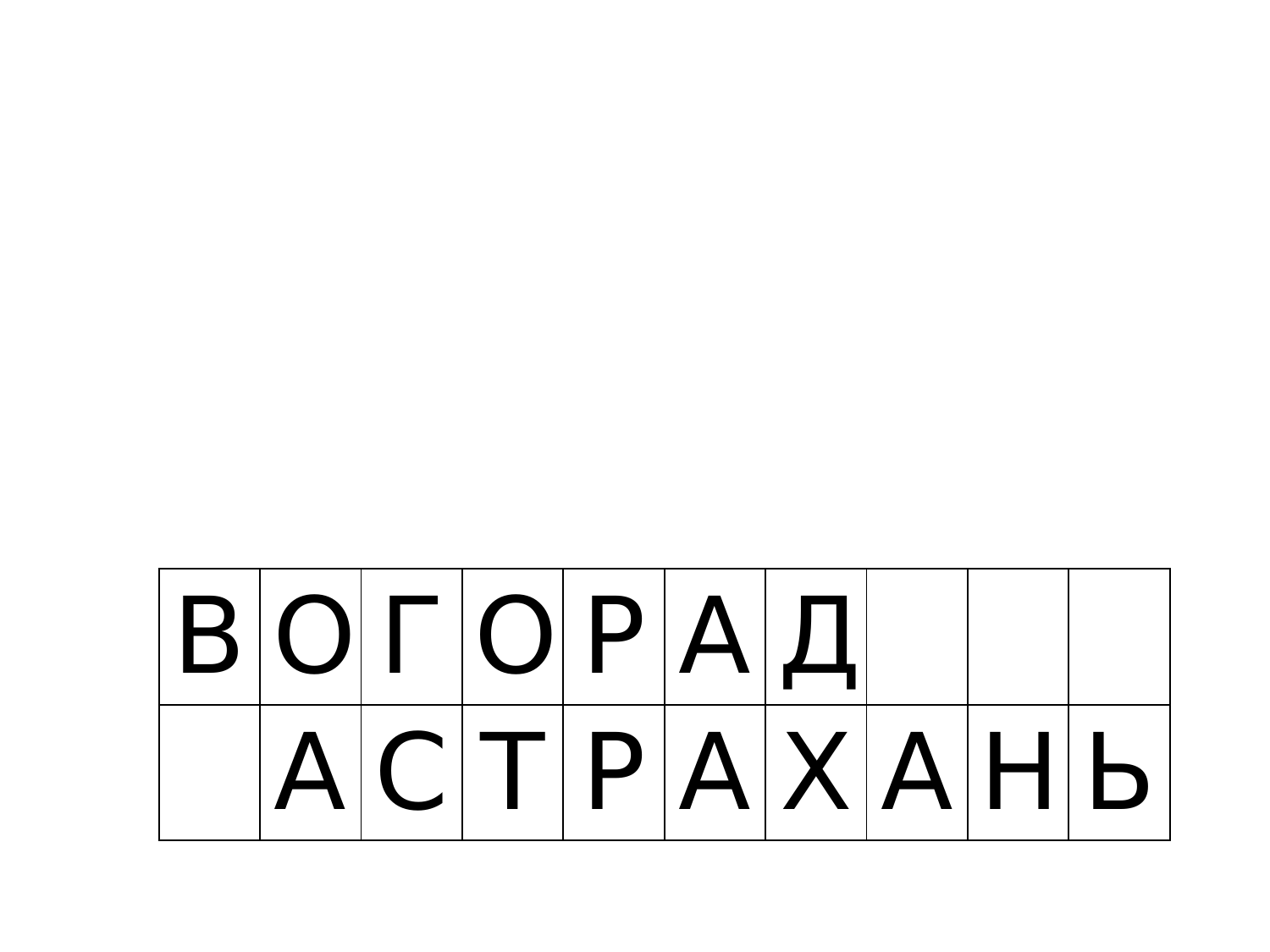

| В | О | Г | О | Р | А | Д |  |  |  |
| --- | --- | --- | --- | --- | --- | --- | --- | --- | --- |
|  | А | С | Т | Р | А | Х | А | Н | Ь |